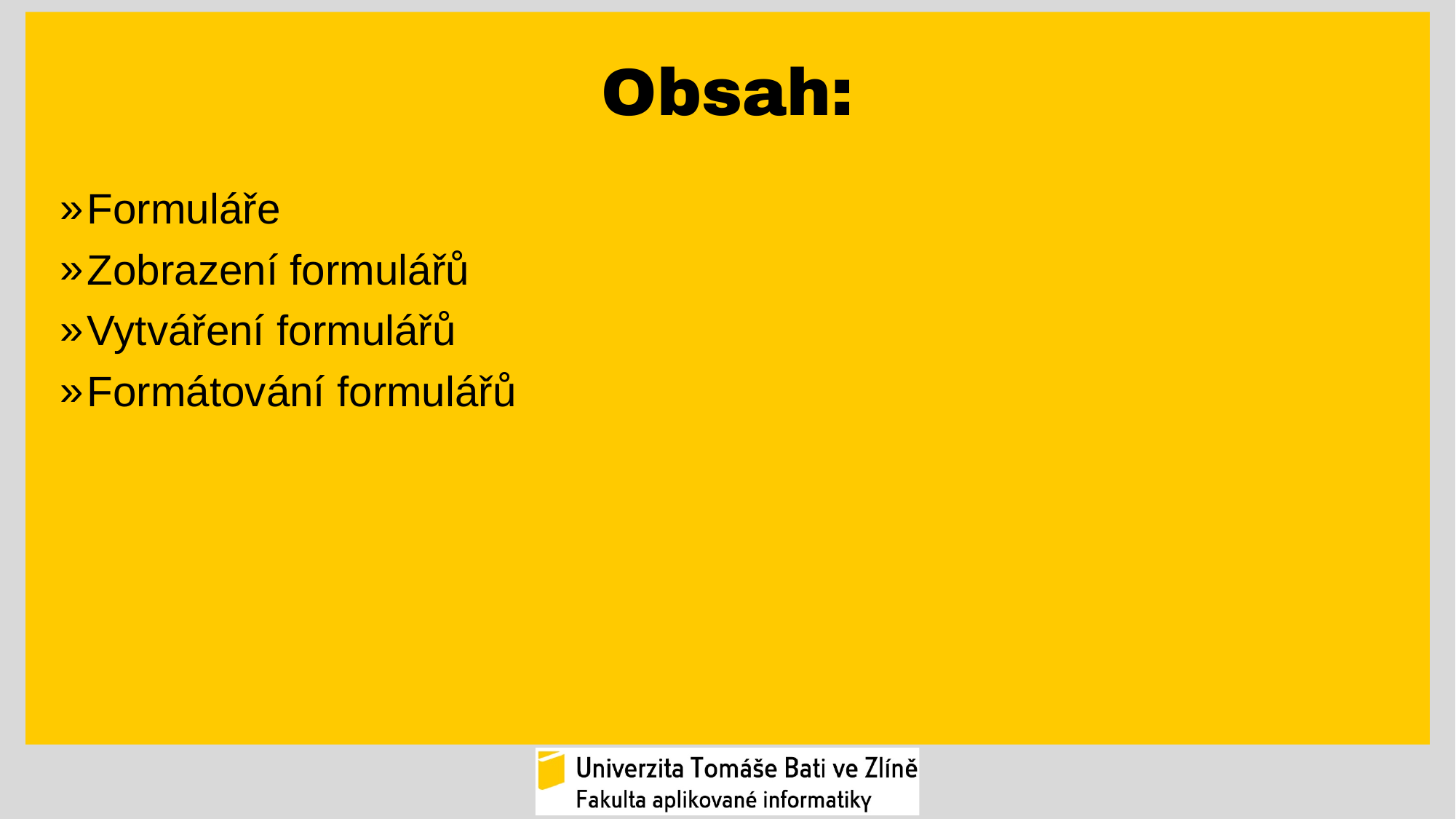

# Obsah:
Formuláře
Zobrazení formulářů
Vytváření formulářů
Formátování formulářů